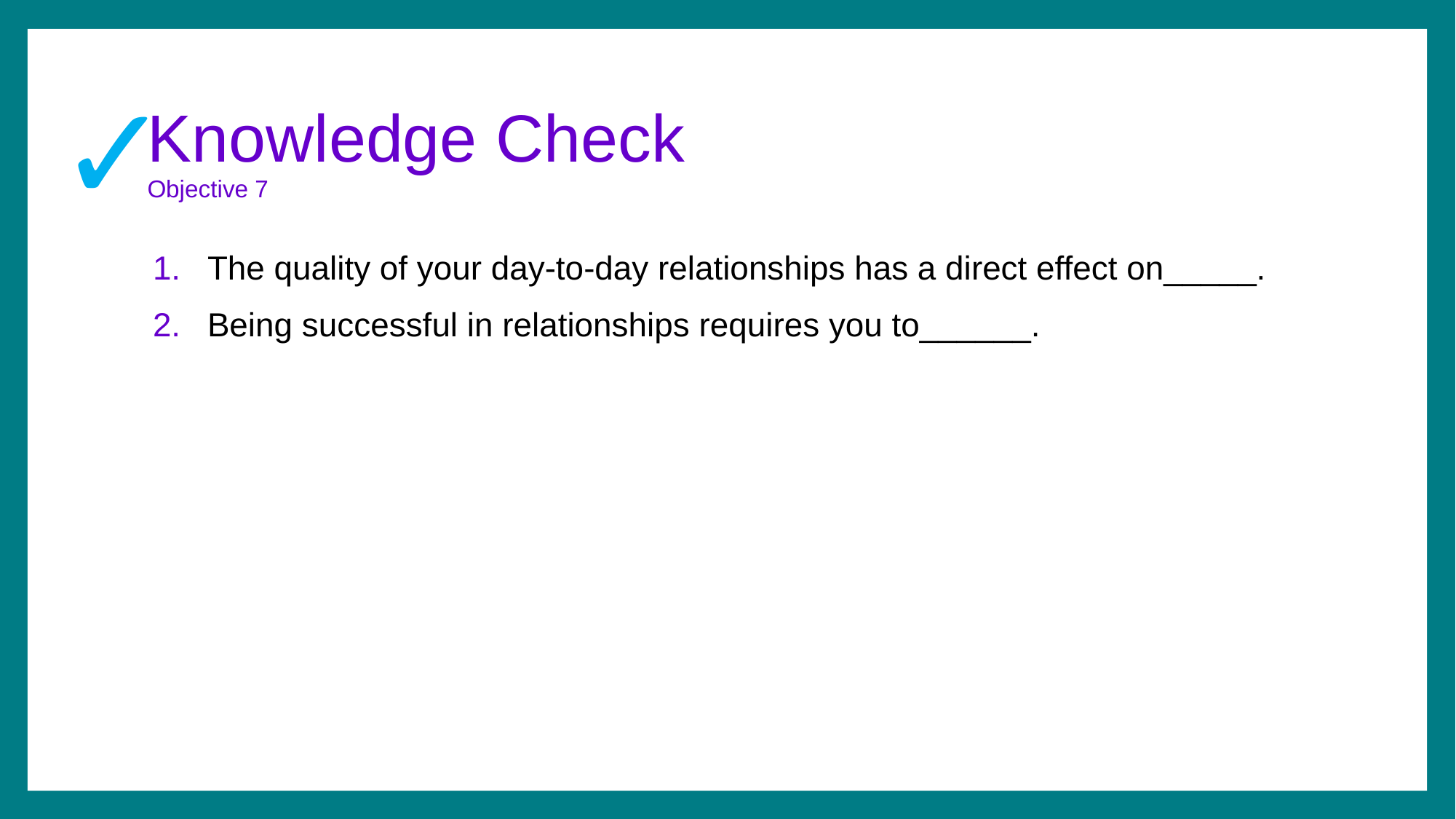

✓
# Knowledge Check Objective 7
The quality of your day-to-day relationships has a direct effect on_____.
Being successful in relationships requires you to______.